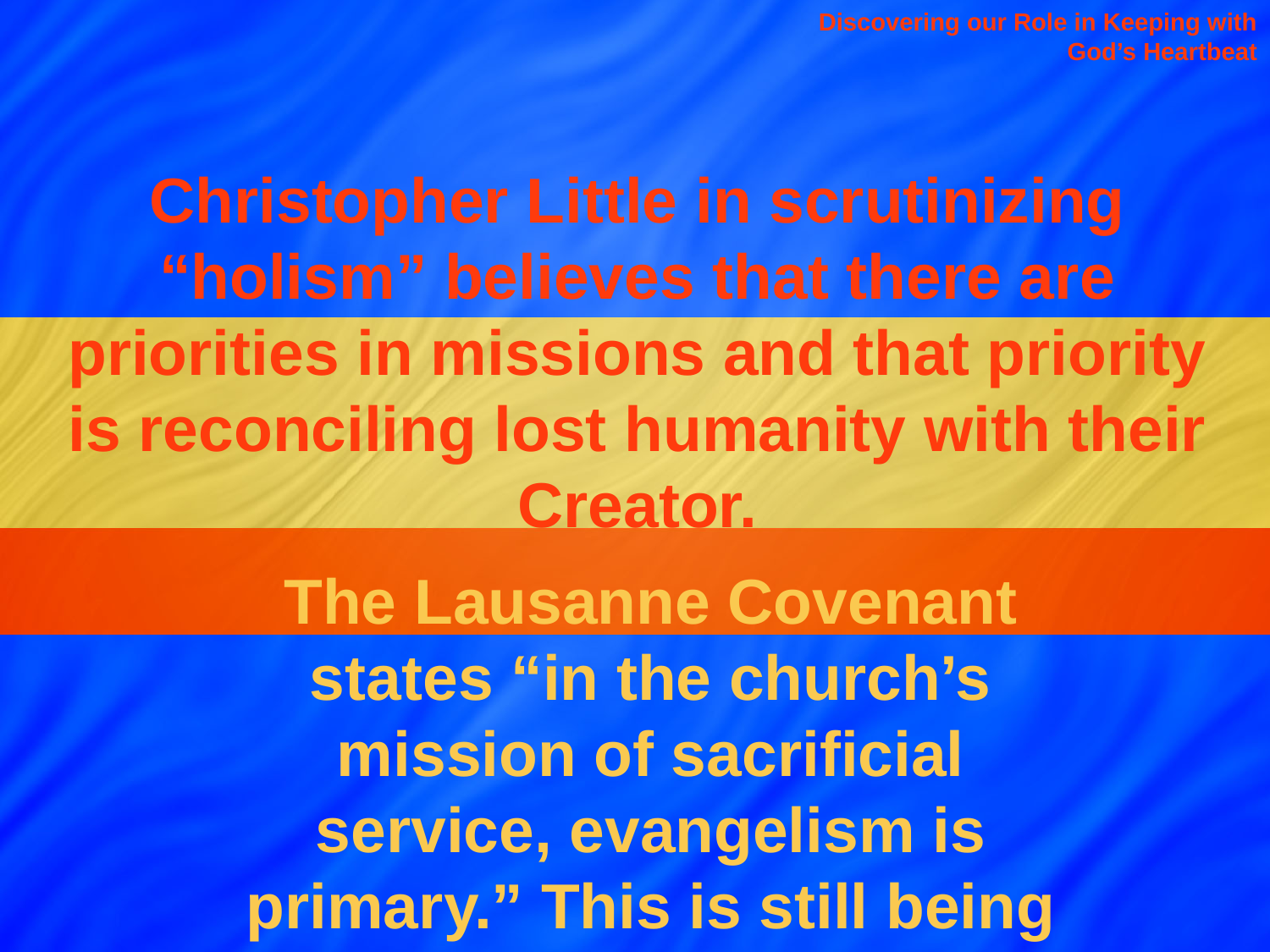

Discovering our Role in Keeping with God’s Heartbeat
Christopher Little in scrutinizing “holism” believes that there are priorities in missions and that priority is reconciling lost humanity with their Creator.
The Lausanne Covenant states “in the church’s mission of sacrificial service, evangelism is primary.” This is still being debated. (Little 2006, 1)